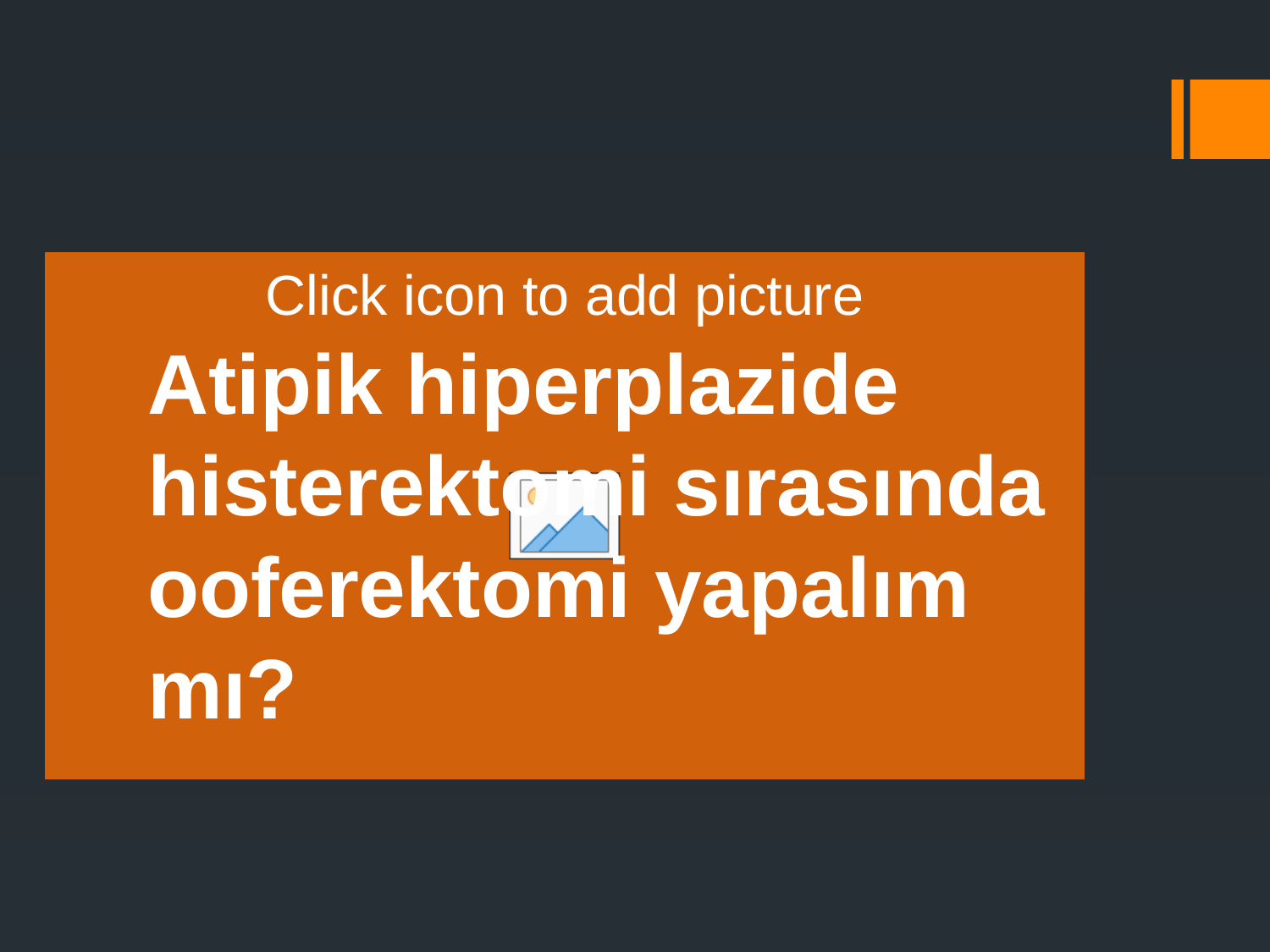

#
Atipik hiperplazide histerektomi sırasında ooferektomi yapalım mı?